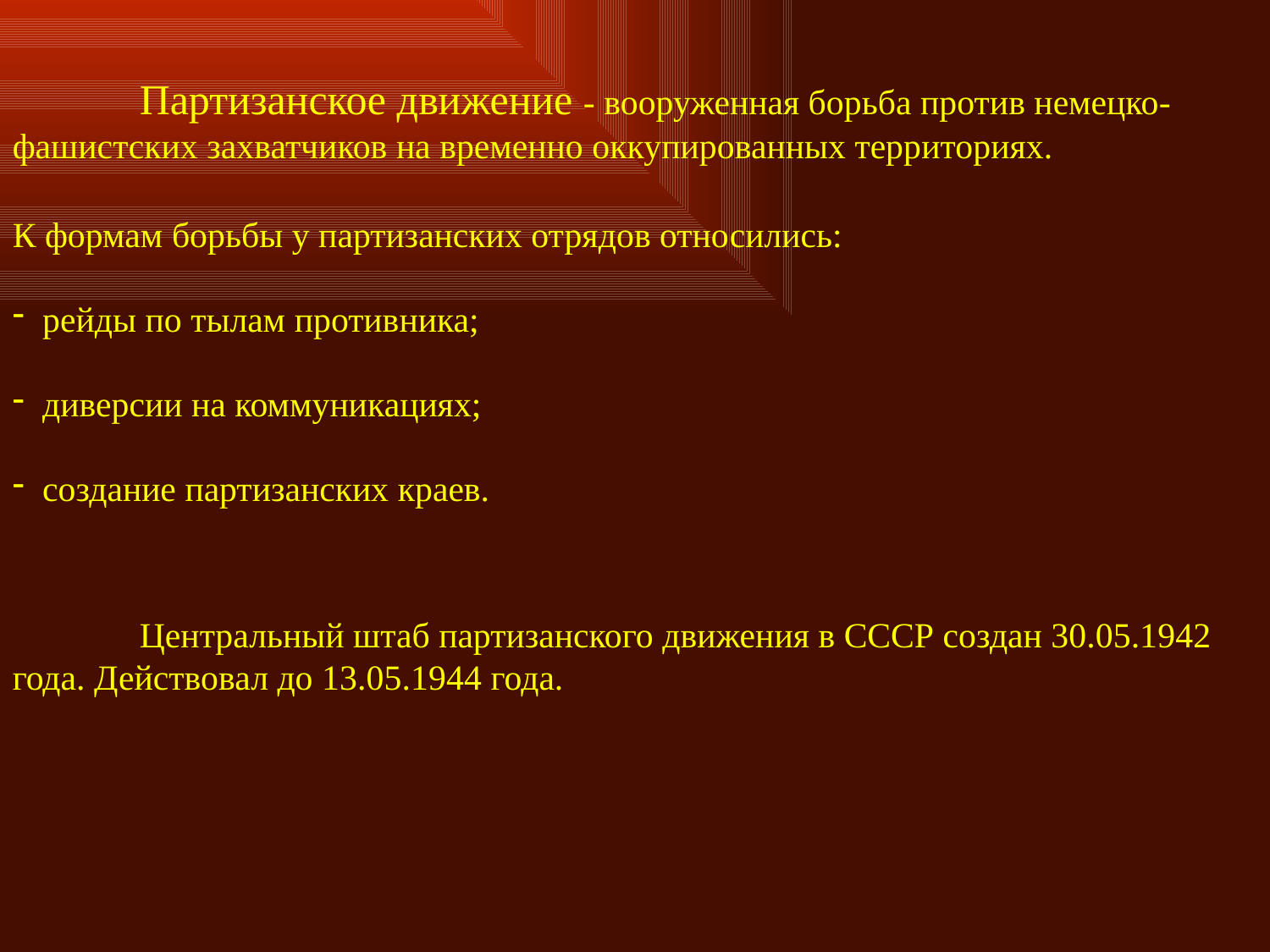

Партизанское движение - вооруженная борьба против немецко-фашистских захватчиков на временно оккупированных территориях.
К формам борьбы у партизанских отрядов относились:

рейды по тылам противника;

диверсии на коммуникациях;

создание партизанских краев.

	Центральный штаб партизанского движения в СССР создан 30.05.1942 года. Действовал до 13.05.1944 года.